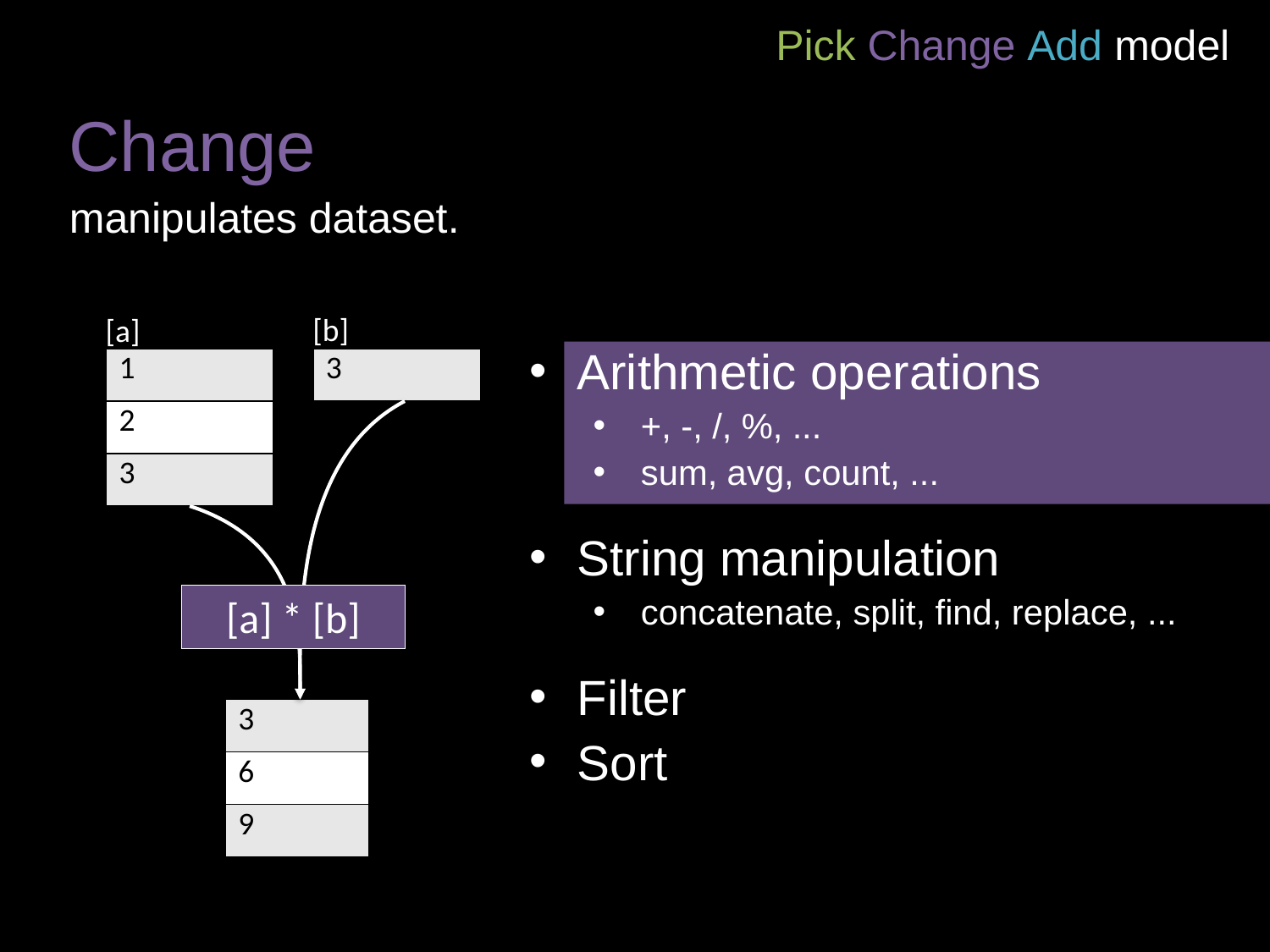

Pick Change Add model
Change
manipulates dataset.

[b]
[a]
Arithmetic operations
+, -, /, %, ...
sum, avg, count, ...

String manipulation
concatenate, split, find, replace, ...

Filter
Sort

| 1 |
| --- |
| 2 |
| 3 |
| 3 |
| --- |

[a] * [b]
| 3 |
| --- |
| 6 |
| 9 |